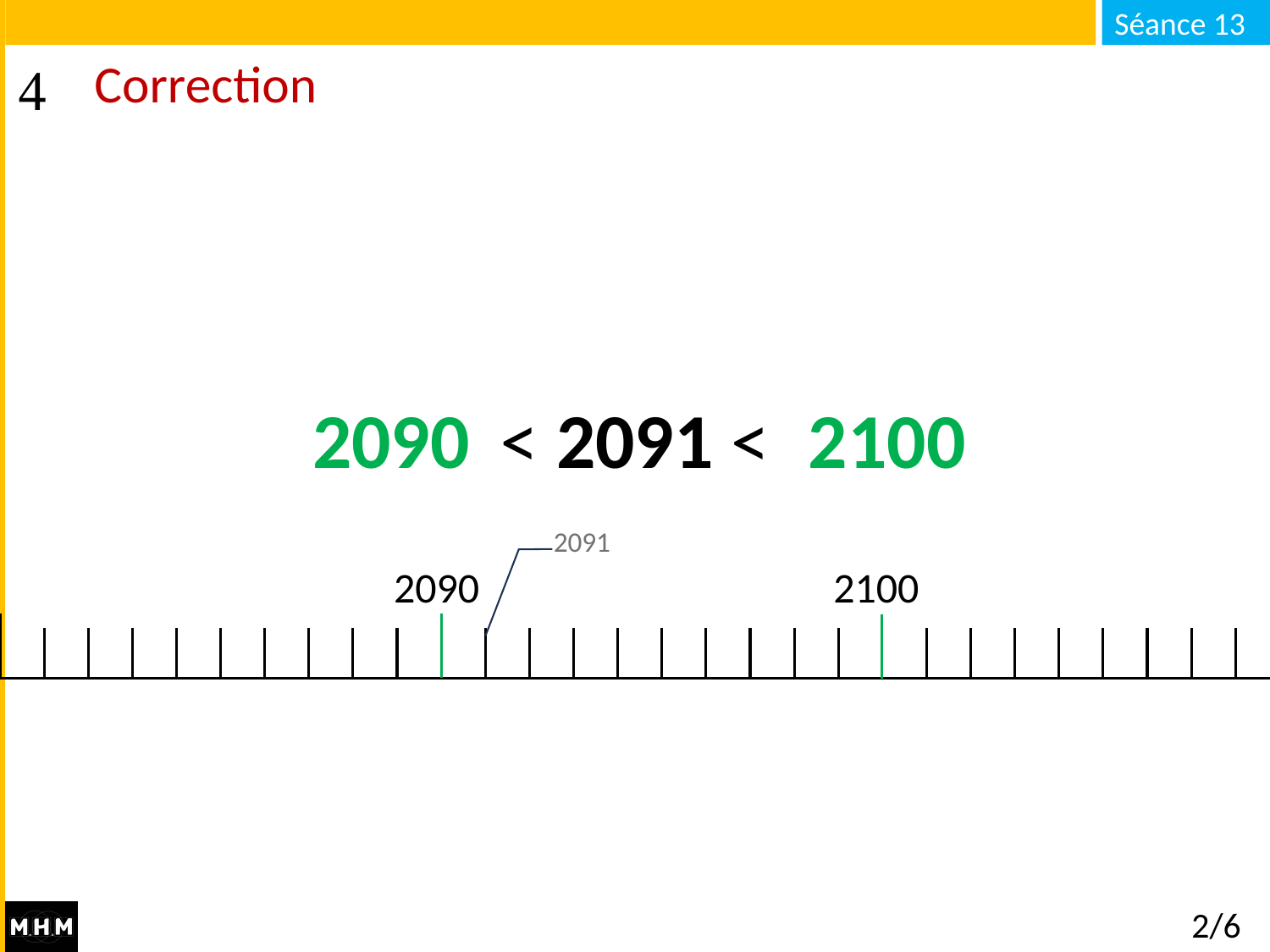

# Correction
2100
2090
… < 2091 < …
2091
2090
2100
2/6